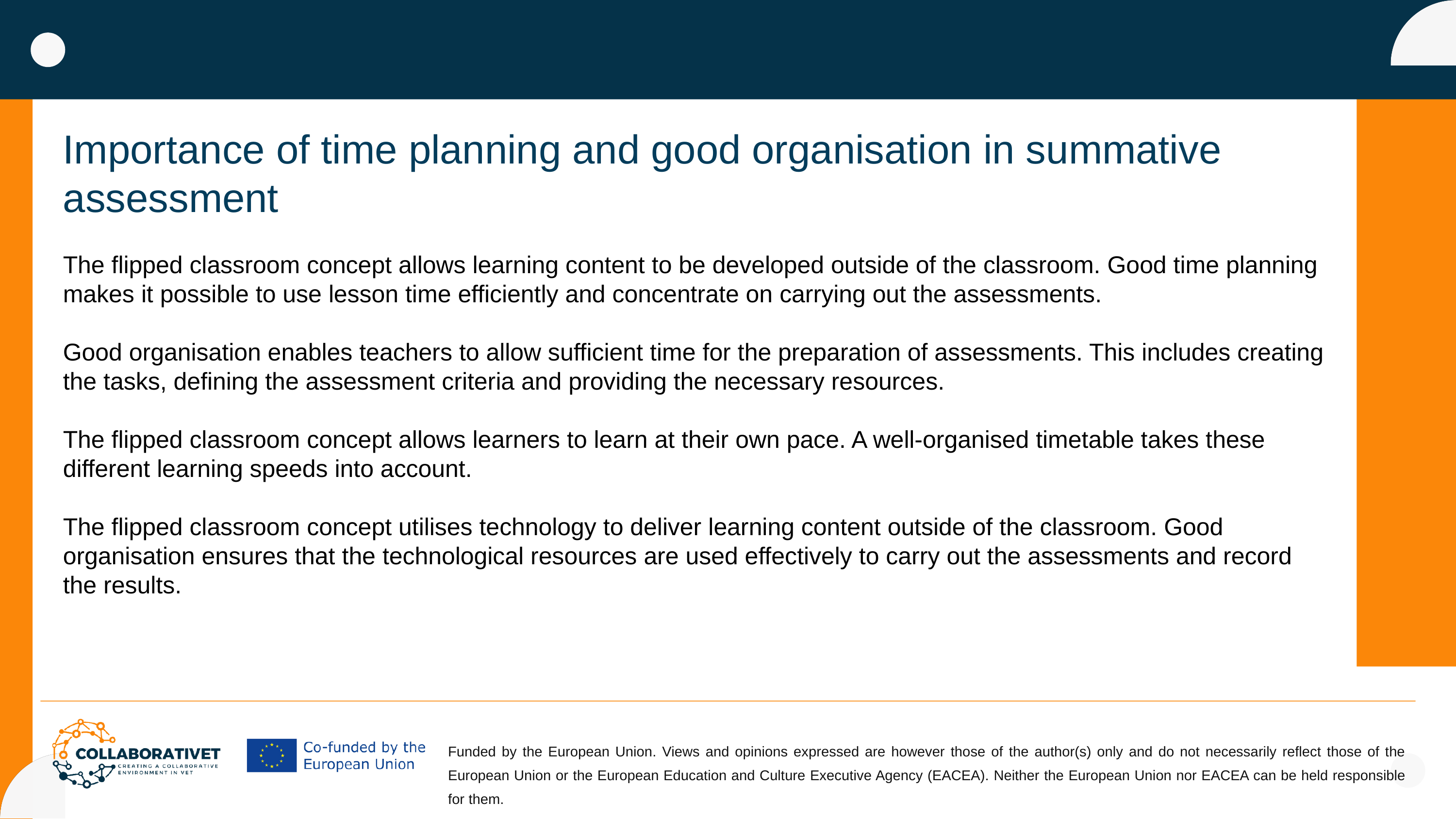

Importance of time planning and good organisation in summative assessment
The flipped classroom concept allows learning content to be developed outside of the classroom. Good time planning makes it possible to use lesson time efficiently and concentrate on carrying out the assessments.

Good organisation enables teachers to allow sufficient time for the preparation of assessments. This includes creating the tasks, defining the assessment criteria and providing the necessary resources.

The flipped classroom concept allows learners to learn at their own pace. A well-organised timetable takes these different learning speeds into account.

The flipped classroom concept utilises technology to deliver learning content outside of the classroom. Good organisation ensures that the technological resources are used effectively to carry out the assessments and record the results.

Funded by the European Union. Views and opinions expressed are however those of the author(s) only and do not necessarily reflect those of the European Union or the European Education and Culture Executive Agency (EACEA). Neither the European Union nor EACEA can be held responsible for them.